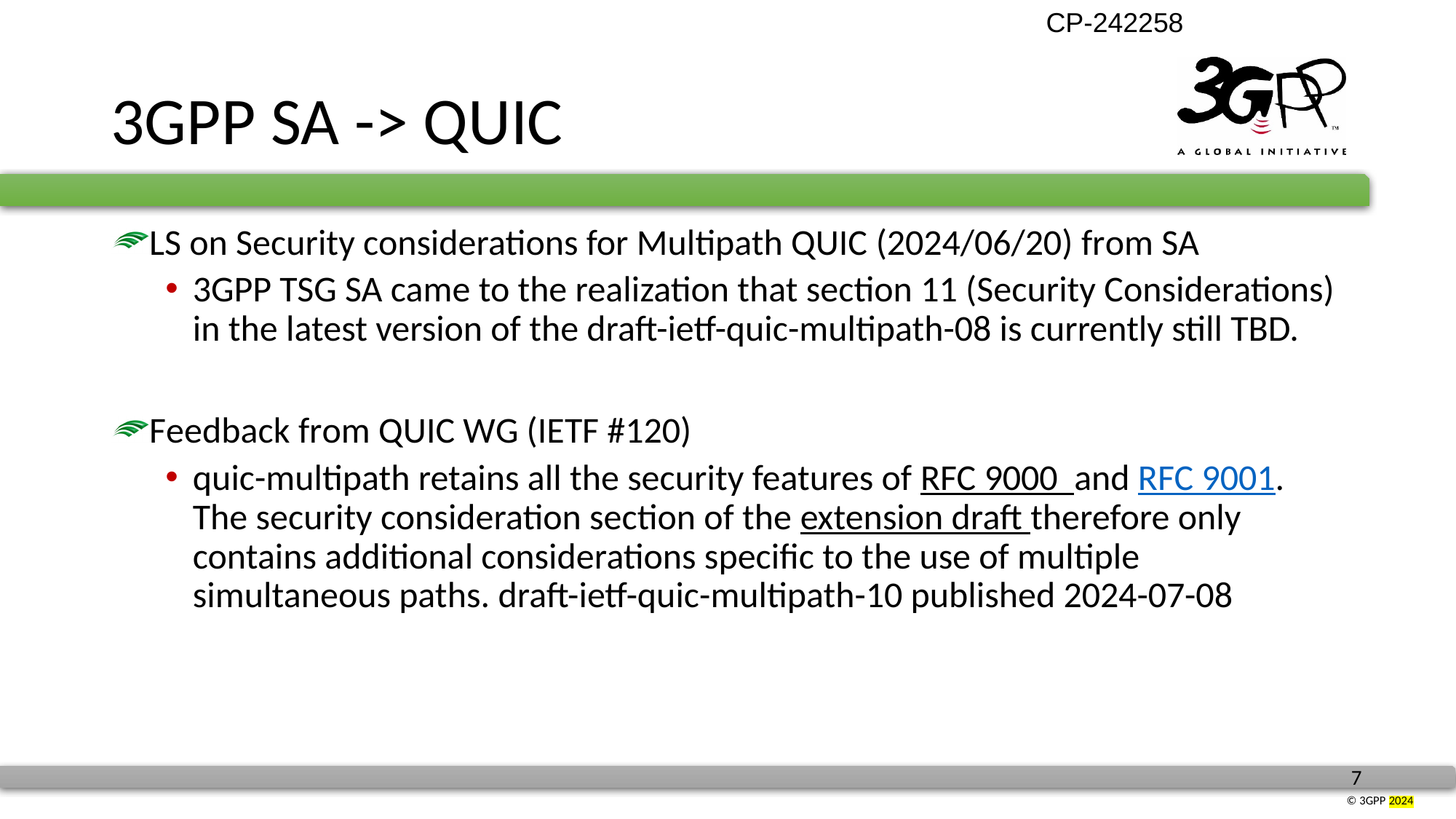

# 3GPP SA -> QUIC
LS on Security considerations for Multipath QUIC (2024/06/20) from SA
3GPP TSG SA came to the realization that section 11 (Security Considerations) in the latest version of the draft-ietf-quic-multipath-08 is currently still TBD.

Feedback from QUIC WG (IETF #120)
quic-multipath retains all the security features of RFC 9000  and RFC 9001. The security consideration section of the extension draft therefore only contains additional considerations specific to the use of multiple simultaneous paths. draft-ietf-quic-multipath-10 published 2024-07-08